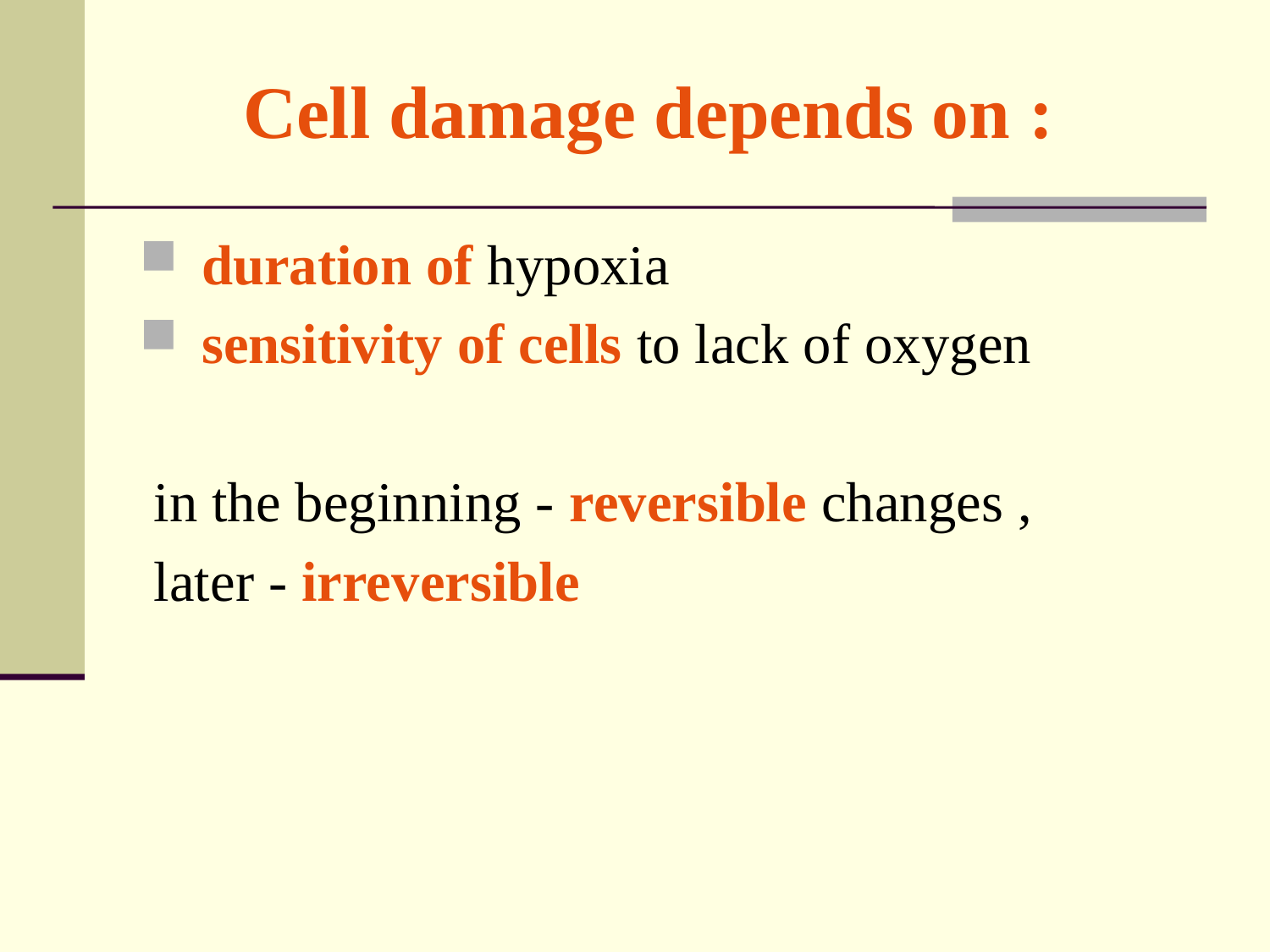

# Cell damage depends on :
 duration of hypoxia
 sensitivity of cells to lack of oxygen

 in the beginning - reversible changes ,
 later - irreversible